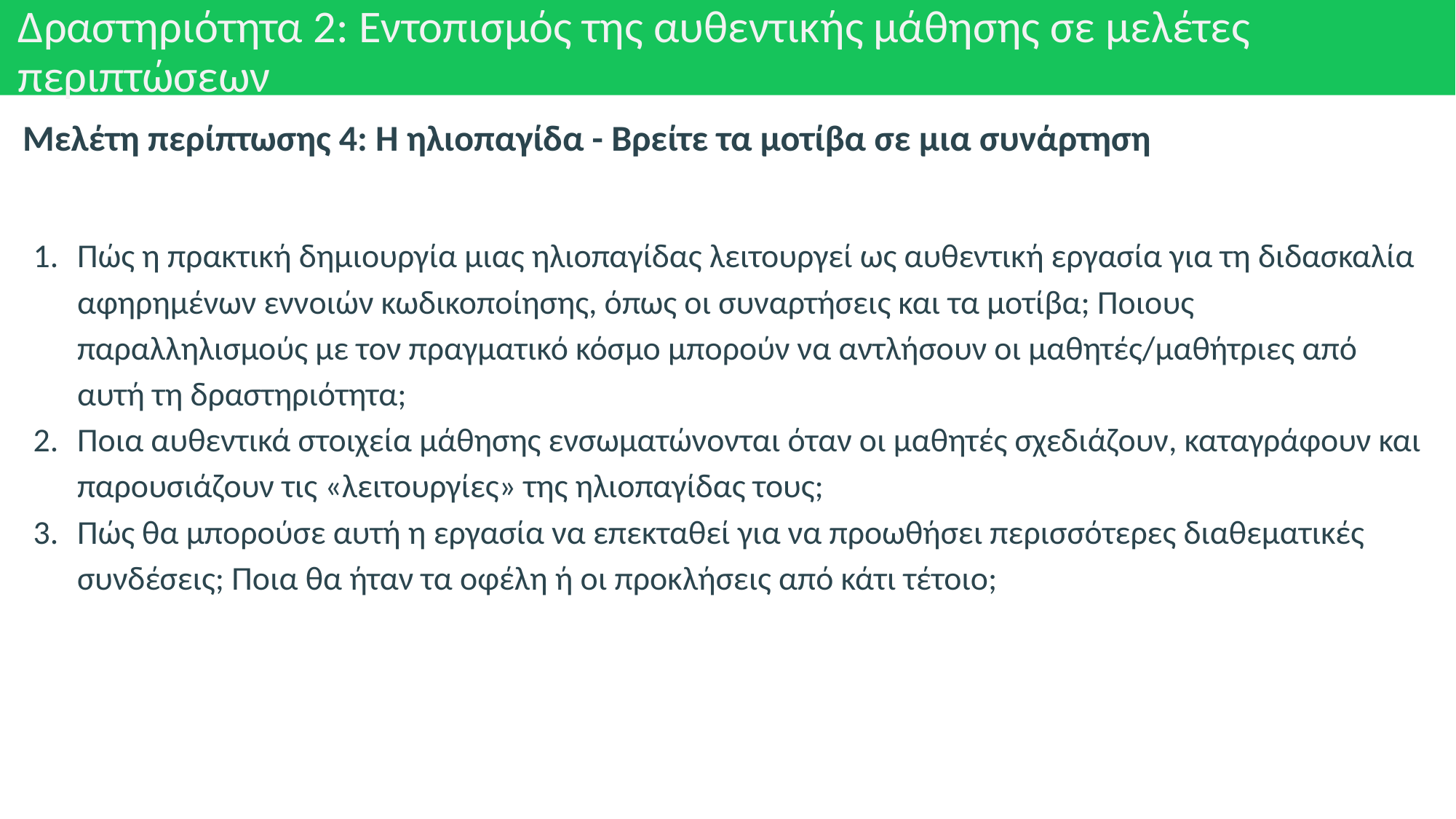

# Δραστηριότητα 2: Εντοπισμός της αυθεντικής μάθησης σε μελέτες περιπτώσεων
Μελέτη περίπτωσης 4: Η ηλιοπαγίδα - Βρείτε τα μοτίβα σε μια συνάρτηση

Πώς η πρακτική δημιουργία μιας ηλιοπαγίδας λειτουργεί ως αυθεντική εργασία για τη διδασκαλία αφηρημένων εννοιών κωδικοποίησης, όπως οι συναρτήσεις και τα μοτίβα; Ποιους παραλληλισμούς με τον πραγματικό κόσμο μπορούν να αντλήσουν οι μαθητές/μαθήτριες από αυτή τη δραστηριότητα;
Ποια αυθεντικά στοιχεία μάθησης ενσωματώνονται όταν οι μαθητές σχεδιάζουν, καταγράφουν και παρουσιάζουν τις «λειτουργίες» της ηλιοπαγίδας τους;
Πώς θα μπορούσε αυτή η εργασία να επεκταθεί για να προωθήσει περισσότερες διαθεματικές συνδέσεις; Ποια θα ήταν τα οφέλη ή οι προκλήσεις από κάτι τέτοιο;